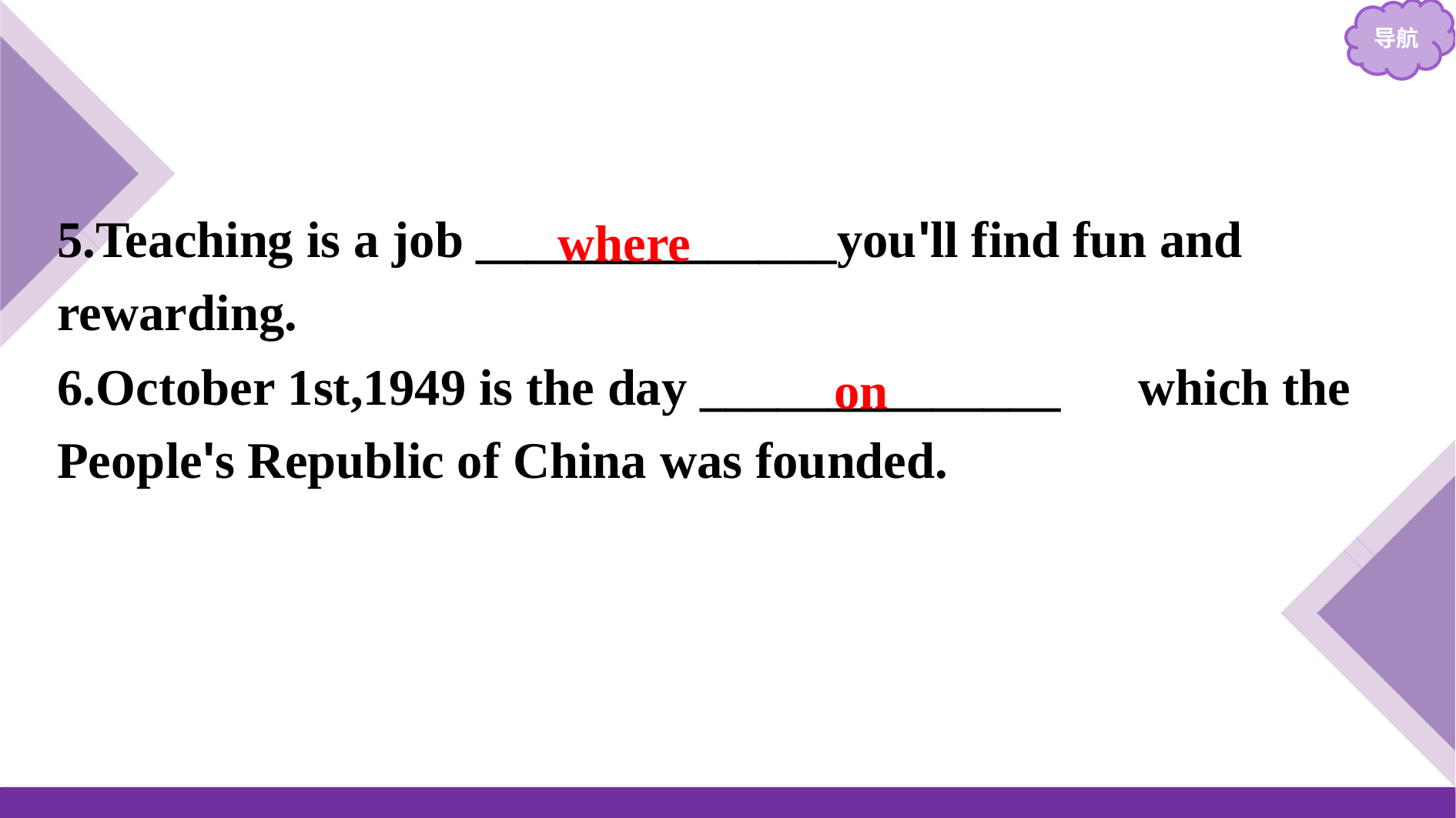

5.Teaching is a job ______________you'll find fun and rewarding.
6.October 1st,1949 is the day ______________　which the People's Republic of China was founded.
where
on